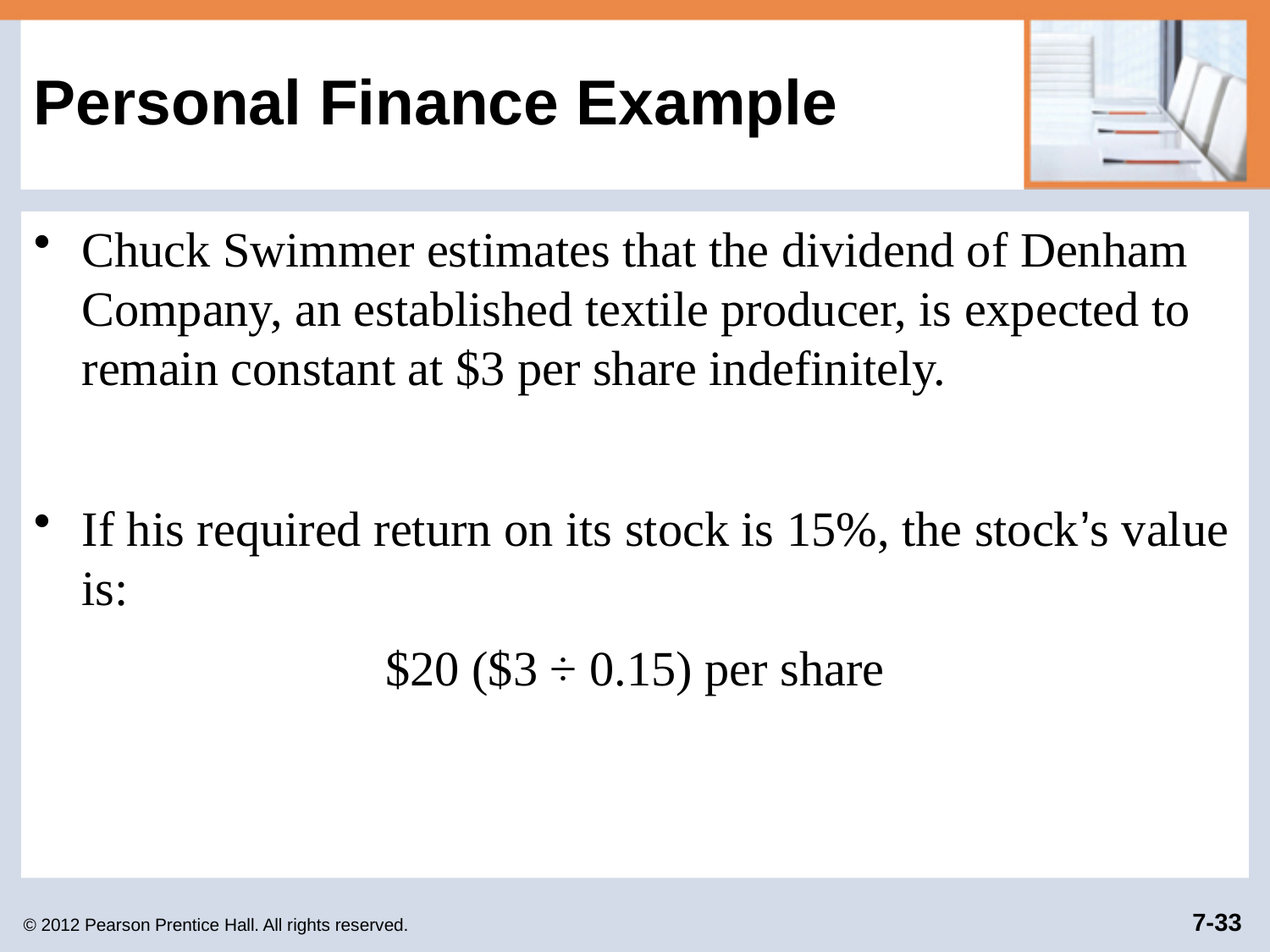

# Personal Finance Example
Chuck Swimmer estimates that the dividend of Denham Company, an established textile producer, is expected to remain constant at $3 per share indefinitely.

If his required return on its stock is 15%, the stock’s value is:
$20 ($3 ÷ 0.15) per share

© 2012 Pearson Prentice Hall. All rights reserved.
7-33